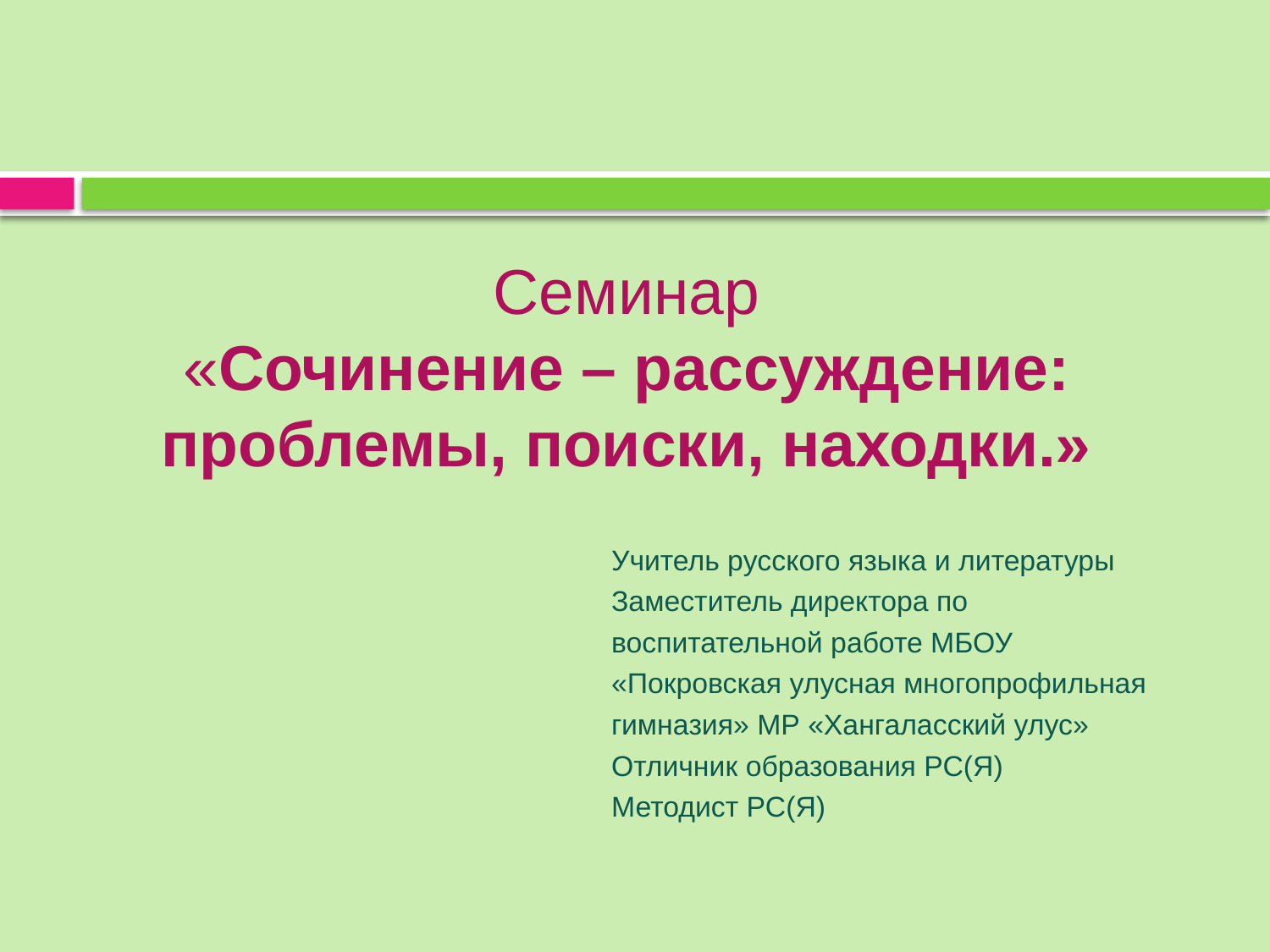

# Семинар «Сочинение – рассуждение: проблемы, поиски, находки.»
Учитель русского языка и литературы
Заместитель директора по воспитательной работе МБОУ «Покровская улусная многопрофильная гимназия» МР «Хангаласский улус»
Отличник образования РС(Я)
Методист РС(Я)